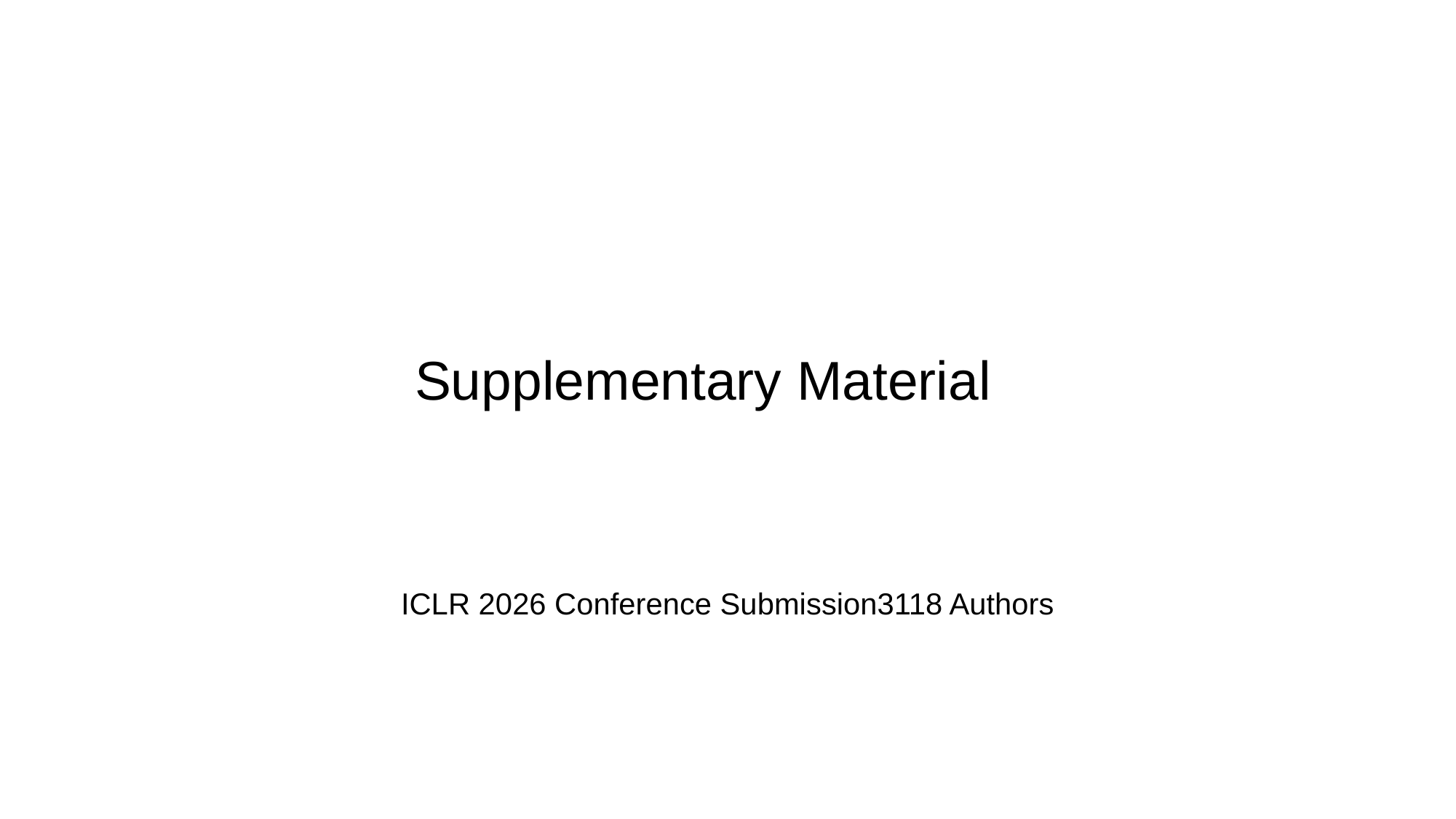

Supplementary Material
ICLR 2026 Conference Submission3118 Authors